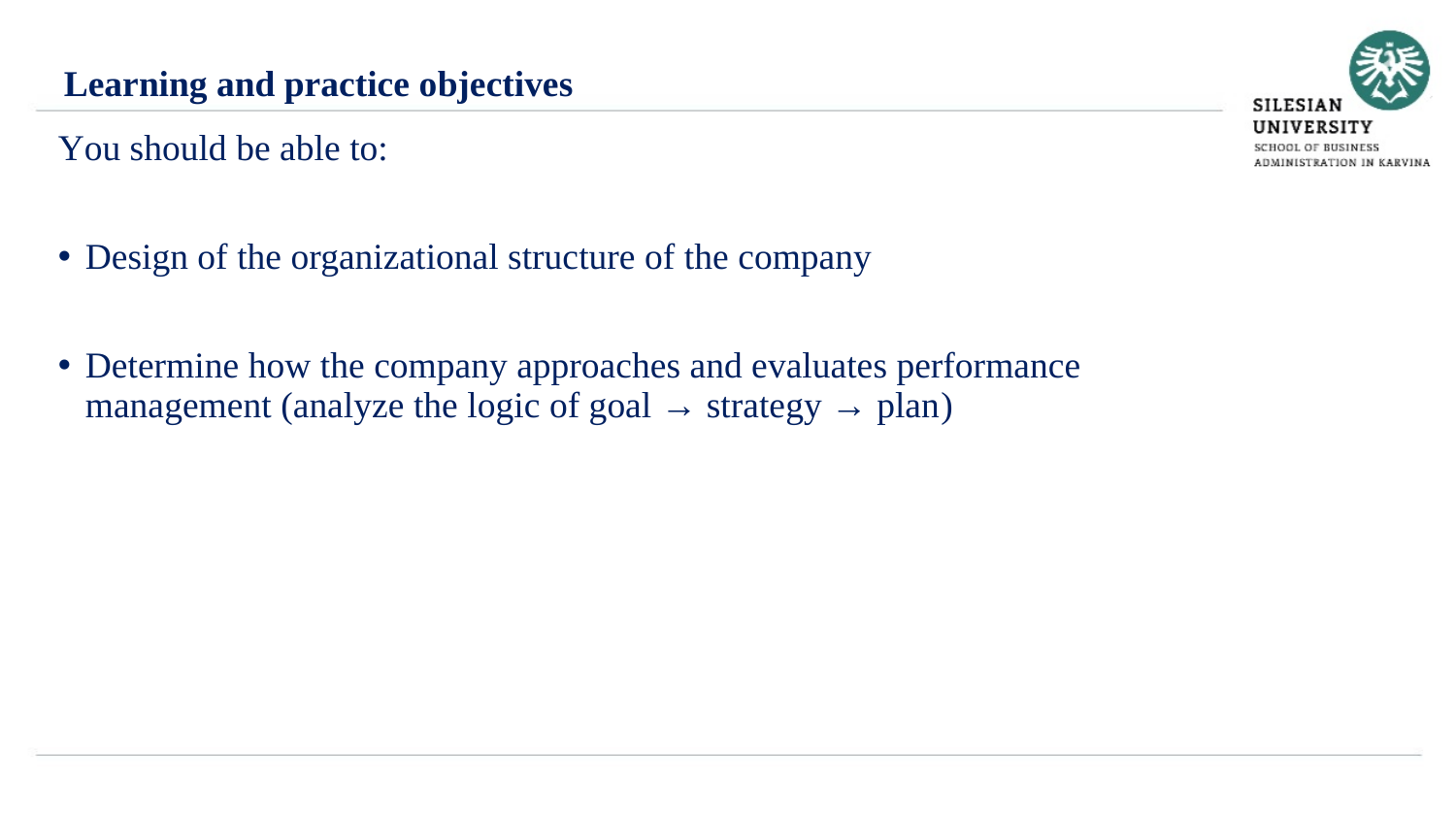

Learning and practice objectives
You should be able to:

Design of the organizational structure of the company

Determine how the company approaches and evaluates performance management (analyze the logic of goal → strategy → plan)